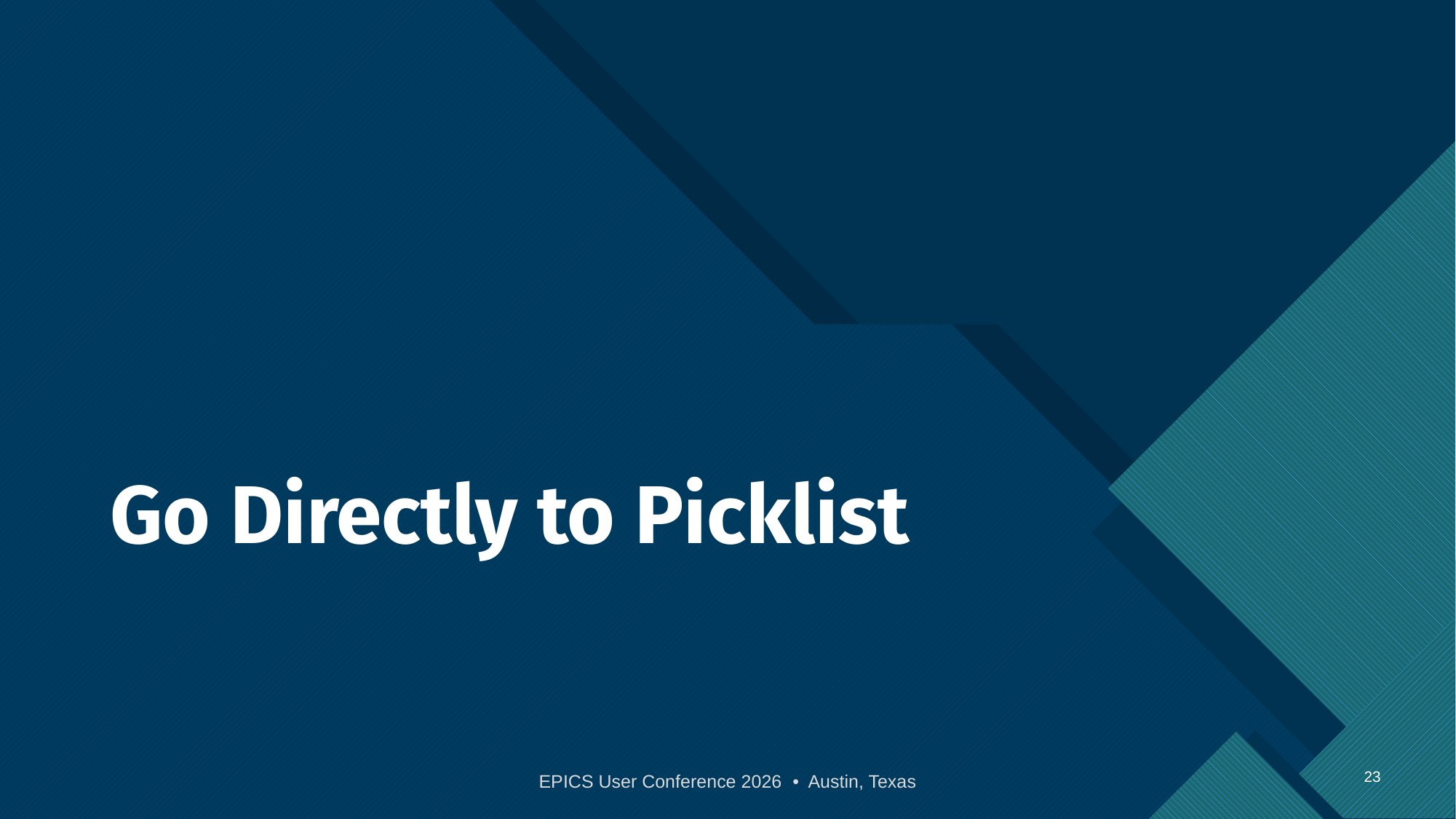

# Go Directly to Picklist

23
EPICS User Conference 2026  •  Austin, Texas